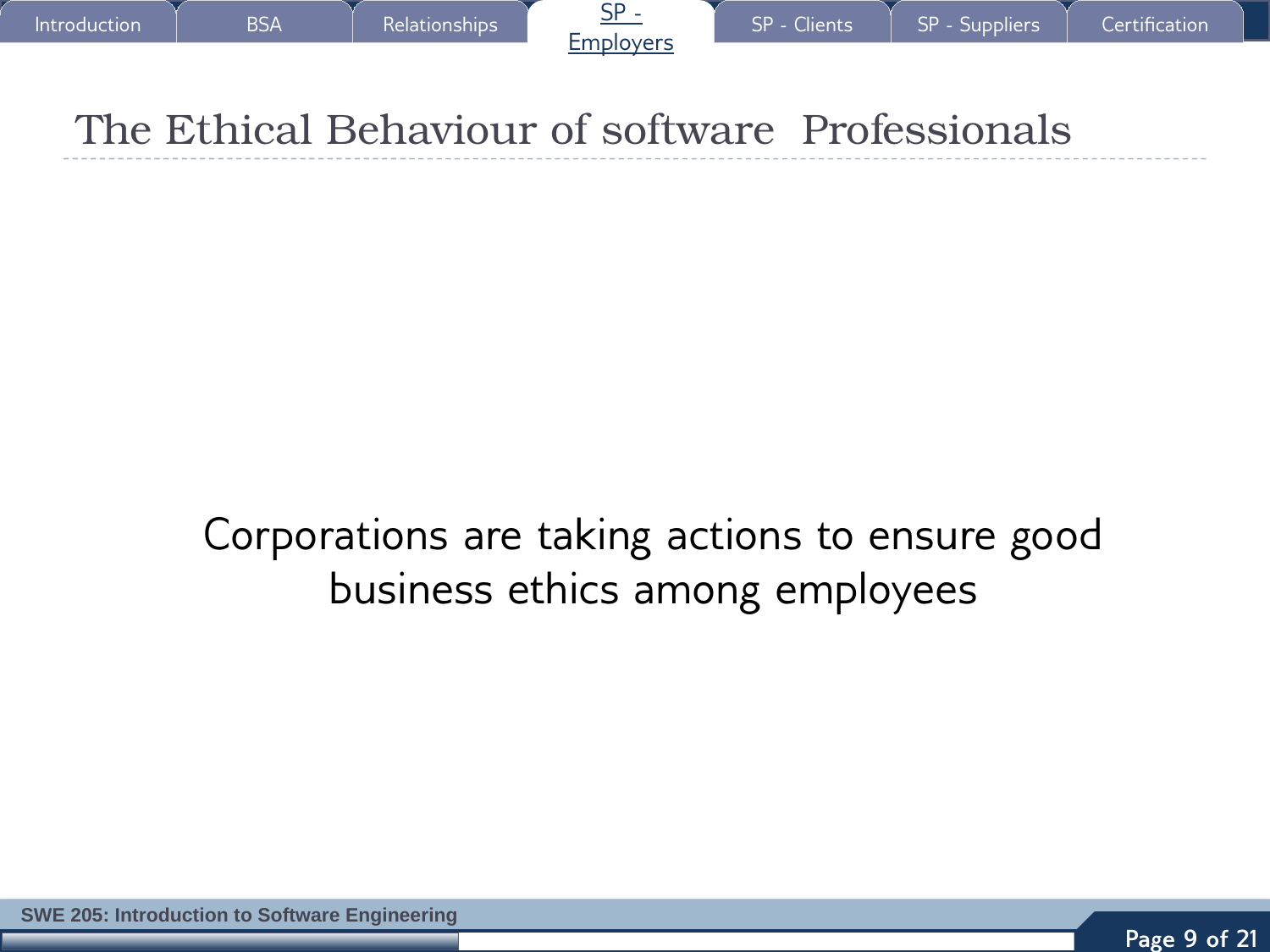

Introduction
BSA
Relationships
SP - Employers
SP - Clients
SP - Suppliers
Certification
# The Ethical Behaviour of software  Professionals

	Corporations are taking actions to ensure good business ethics among employees

9
Page 9 of 21